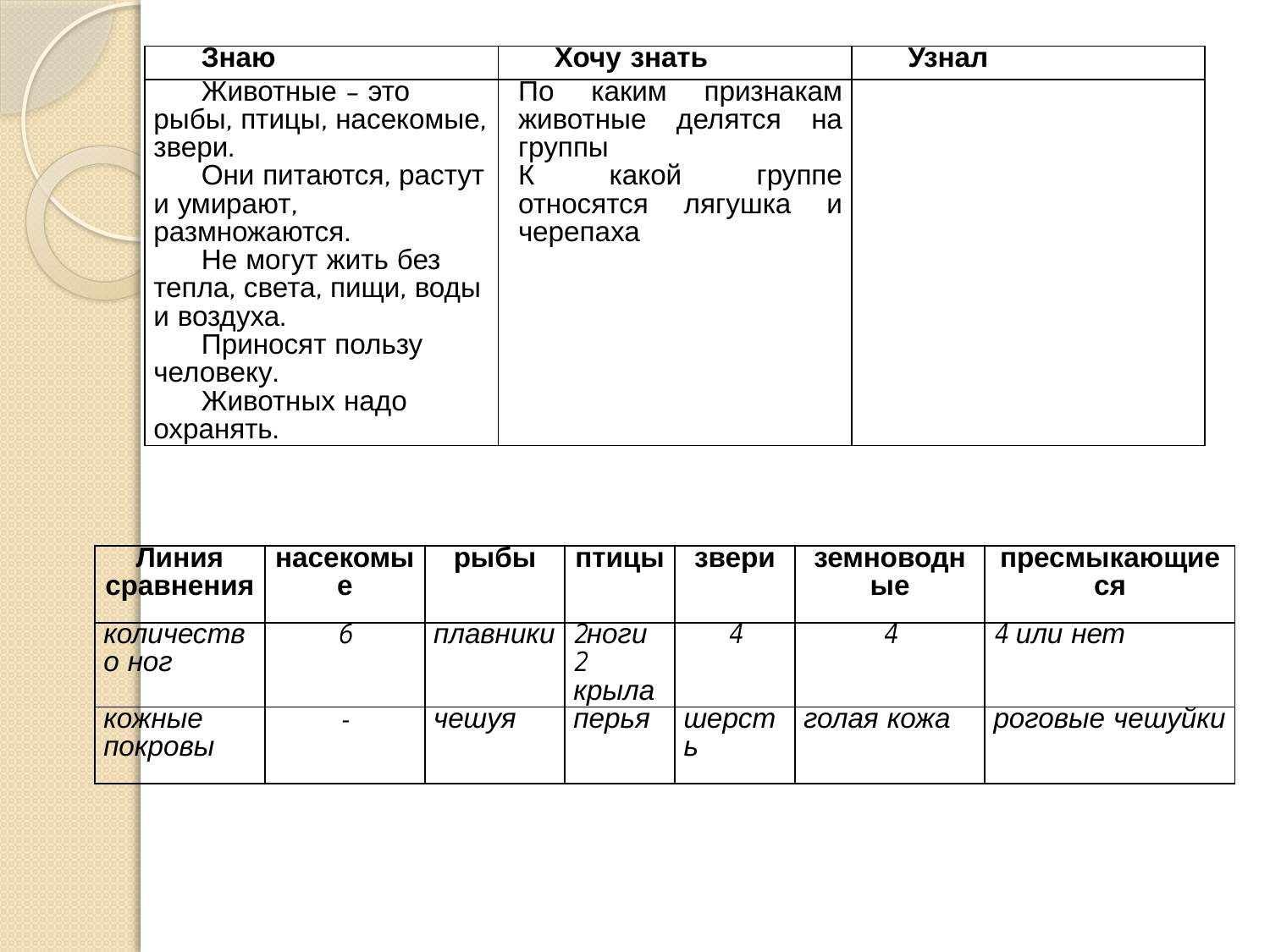

| Знаю | Хочу знать | Узнал |
| --- | --- | --- |
| Животные – это рыбы, птицы, насекомые, звери. Они питаются, растут и умирают, размножаются. Не могут жить без тепла, света, пищи, воды и воздуха. Приносят пользу человеку. Животных надо охранять. | По каким признакам животные делятся на группы К какой группе относятся лягушка и черепаха |  |
| Линия сравнения | насекомые | рыбы | птицы | звери | земноводные | пресмыкающиеся |
| --- | --- | --- | --- | --- | --- | --- |
| количество ног | 6 | плавники | 2ноги 2 крыла | 4 | 4 | 4 или нет |
| кожные покровы | - | чешуя | перья | шерсть | голая кожа | роговые чешуйки |